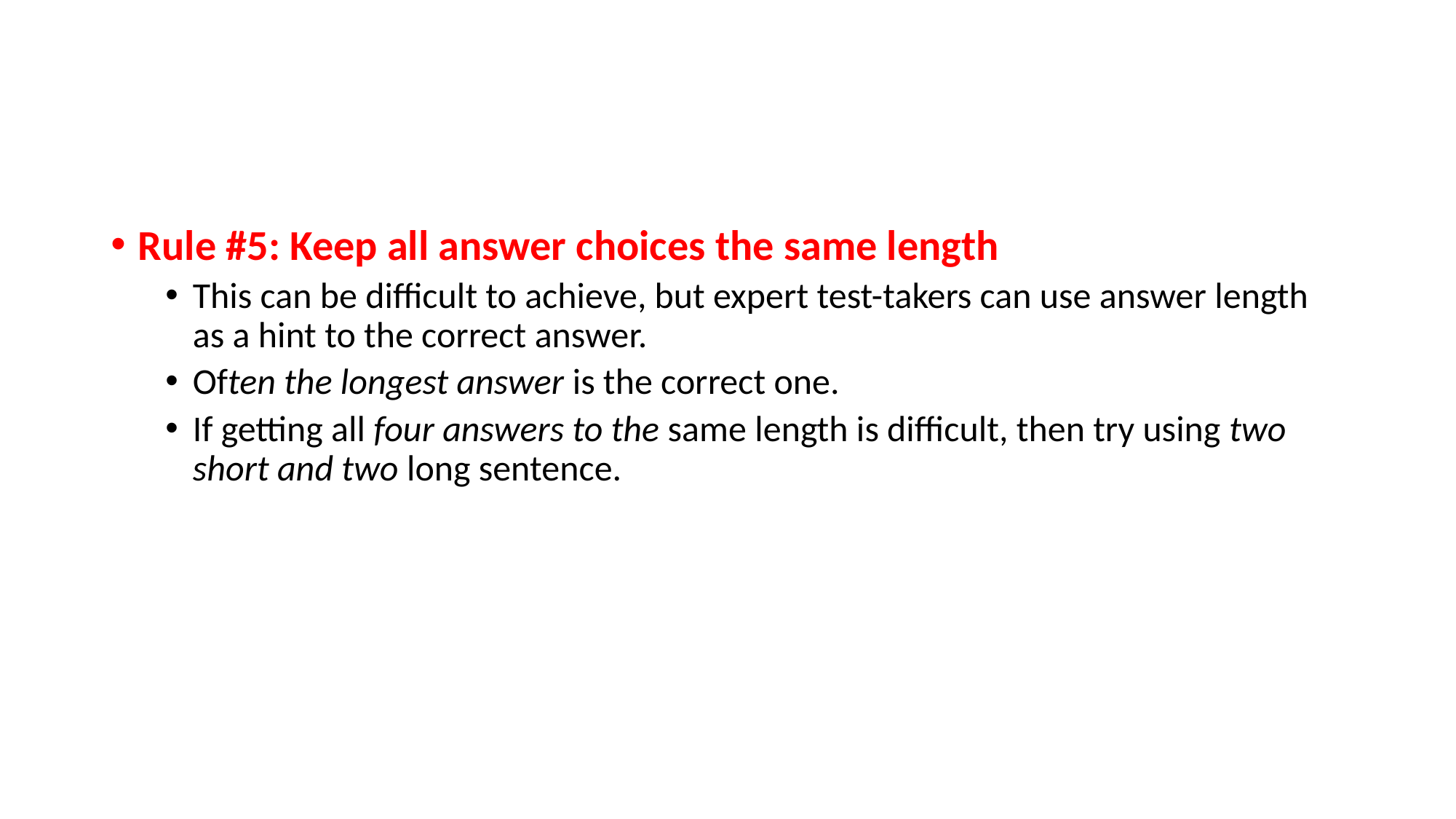

Rule #5: Keep all answer choices the same length
This can be difficult to achieve, but expert test-takers can use answer length as a hint to the correct answer.
Often the longest answer is the correct one.
If getting all four answers to the same length is difficult, then try using two short and two long sentence.